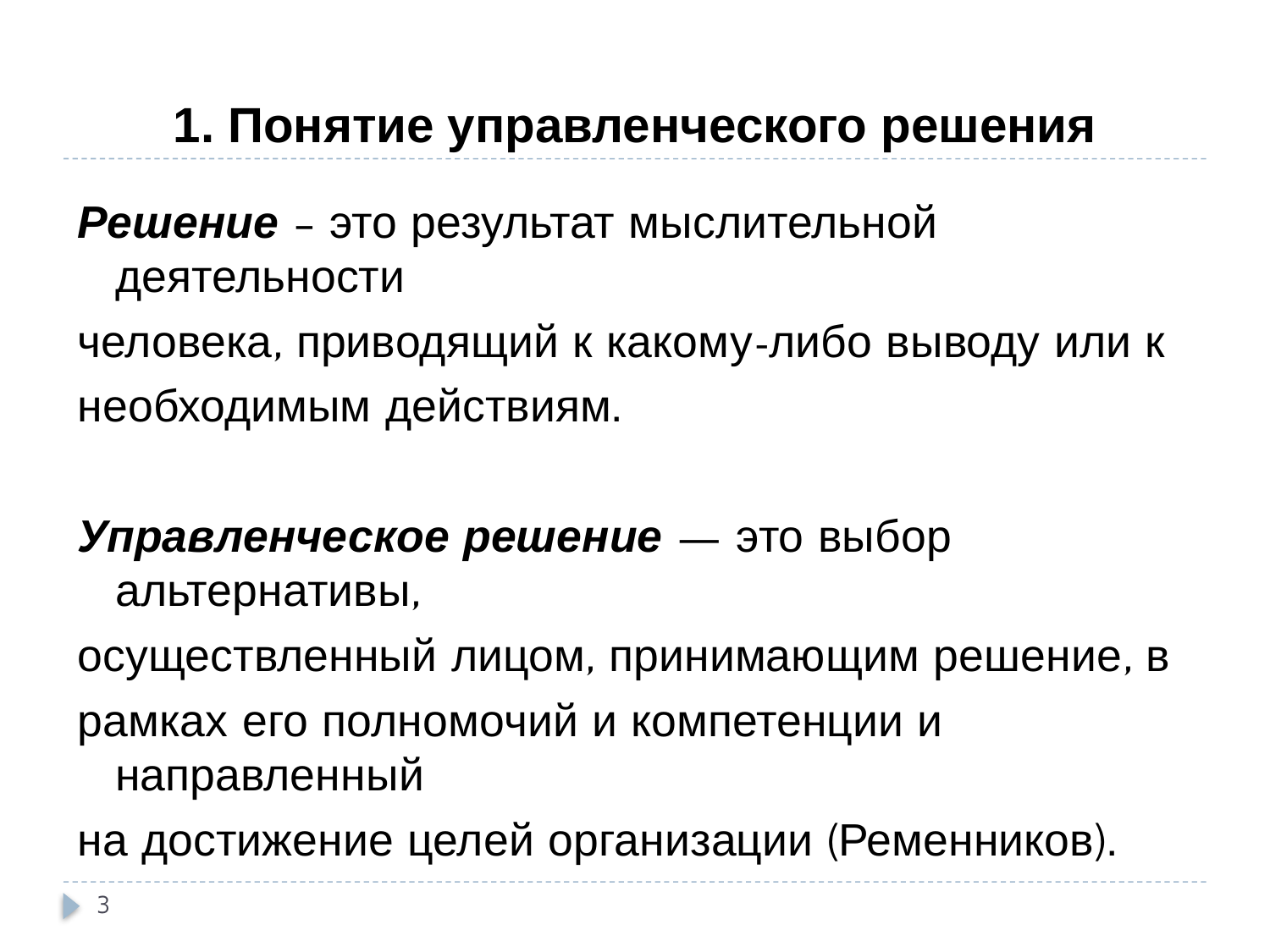

# 1. Понятие управленческого решения
Решение – это результат мыслительной деятельности
человека, приводящий к какому-либо выводу или к
необходимым действиям.

Управленческое решение — это выбор альтернативы,
осуществленный лицом, принимающим решение, в
рамках его полномочий и компетенции и направленный
на достижение целей организации (Ременников).
3